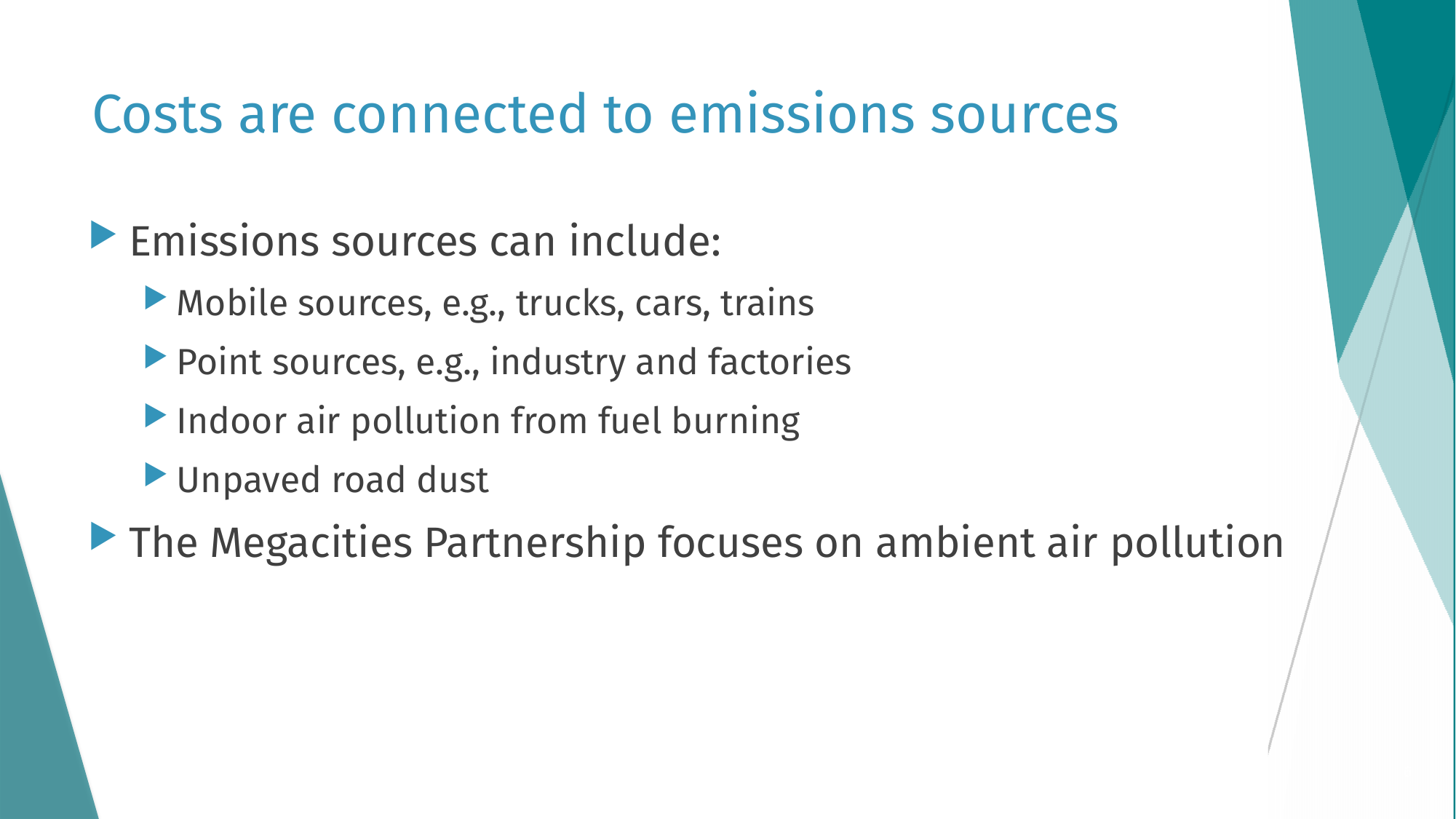

# Costs are connected to emissions sources
Emissions sources can include:
Mobile sources, e.g., trucks, cars, trains
Point sources, e.g., industry and factories
Indoor air pollution from fuel burning
Unpaved road dust
The Megacities Partnership focuses on ambient air pollution
6